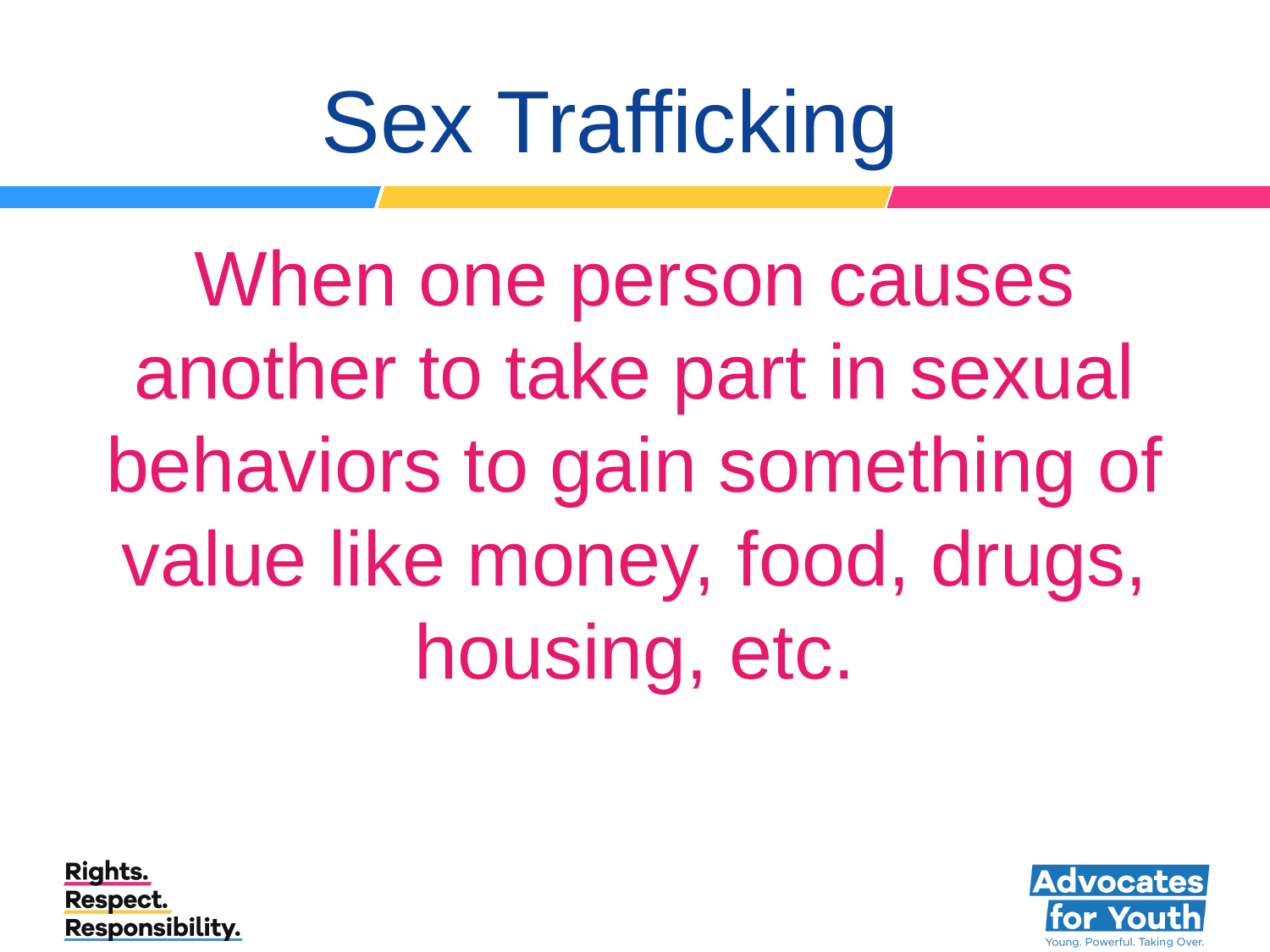

# Sex Trafficking
When one person causes another to take part in sexual behaviors to gain something of value like money, food, drugs, housing, etc.